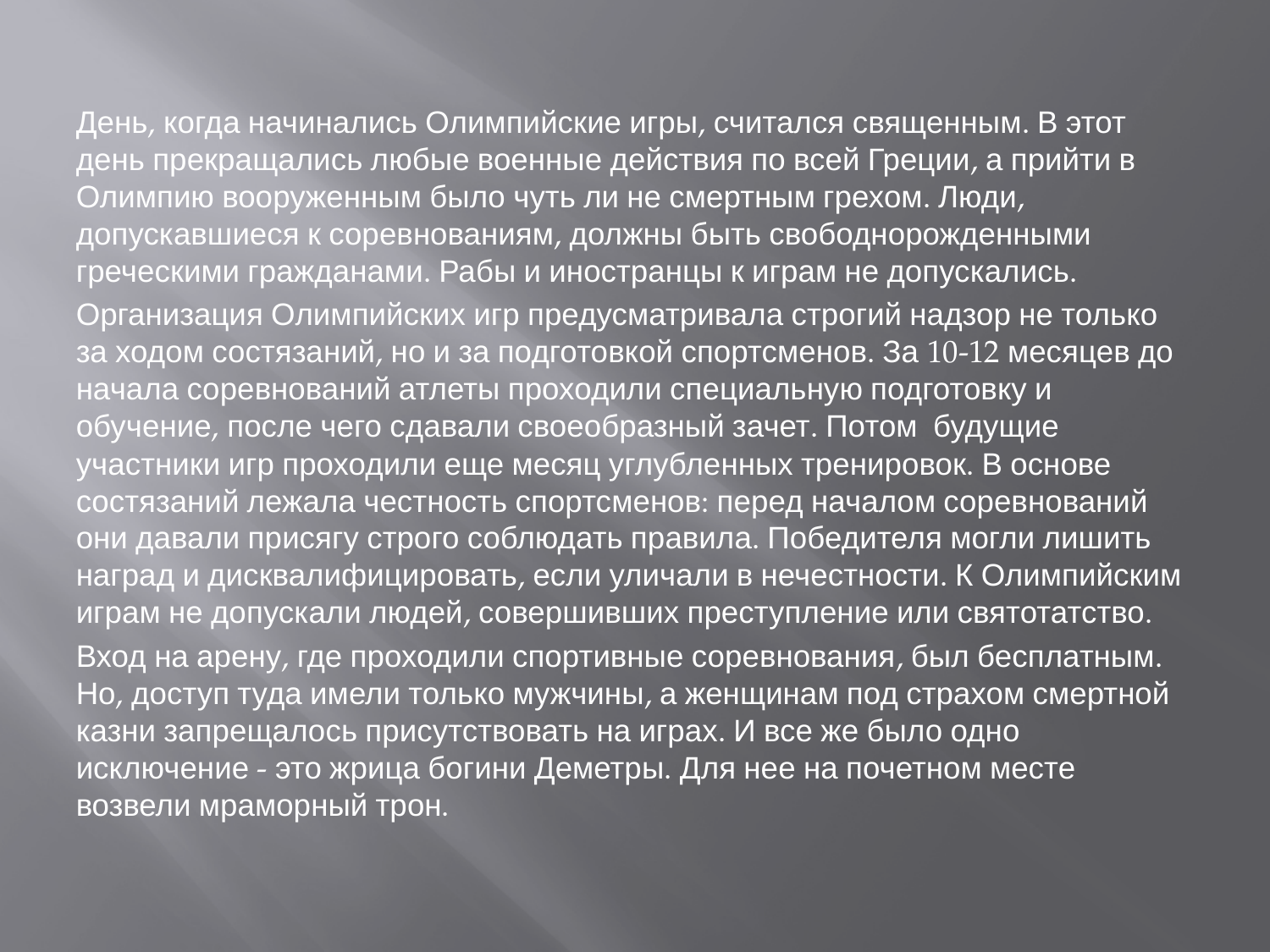

День, когда начинались Олимпийские игры, считался священным. В этот день прекращались любые военные действия по всей Греции, а прийти в Олимпию вооруженным было чуть ли не смертным грехом. Люди, допускавшиеся к соревнованиям, должны быть свободнорожденными греческими гражданами. Рабы и иностранцы к играм не допускались.
Организация Олимпийских игр предусматривала строгий надзор не только за ходом состязаний, но и за подготовкой спортсменов. За 10-12 месяцев до начала соревнований атлеты проходили специальную подготовку и обучение, после чего сдавали своеобразный зачет. Потом  будущие участники игр проходили еще месяц углубленных тренировок. В основе состязаний лежала честность спортсменов: перед началом соревнований они давали присягу строго соблюдать правила. Победителя могли лишить наград и дисквалифицировать, если уличали в нечестности. К Олимпийским играм не допускали людей, совершивших преступление или святотатство.
Вход на арену, где проходили спортивные соревнования, был бесплатным. Но, доступ туда имели только мужчины, а женщинам под страхом смертной казни запрещалось присутствовать на играх. И все же было одно исключение - это жрица богини Деметры. Для нее на почетном месте возвели мраморный трон.